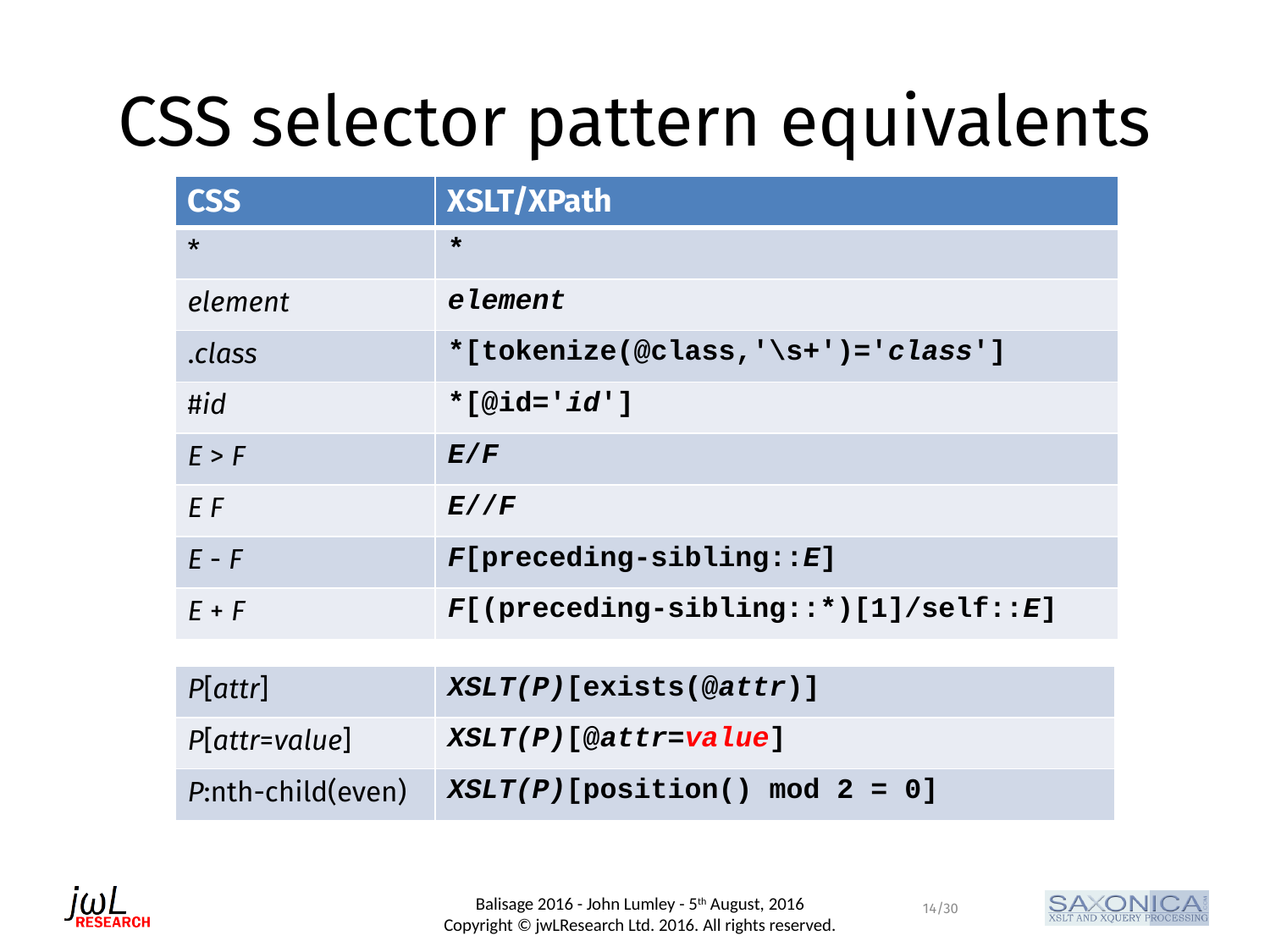

# CSS selector pattern equivalents
| CSS | XSLT/XPath |
| --- | --- |
| \* | \* |
| element | element |
| .class | \*[tokenize(@class,'\s+')='class'] |
| #id | \*[@id='id'] |
| E > F | E/F |
| E F | E//F |
| E - F | F[preceding-sibling::E] |
| E + F | F[(preceding-sibling::\*)[1]/self::E] |
| P[attr] | XSLT(P)[exists(@attr)] |
| --- | --- |
| P[attr=value] | XSLT(P)[@attr=value] |
| P:nth-child(even) | XSLT(P)[position() mod 2 = 0] |
14